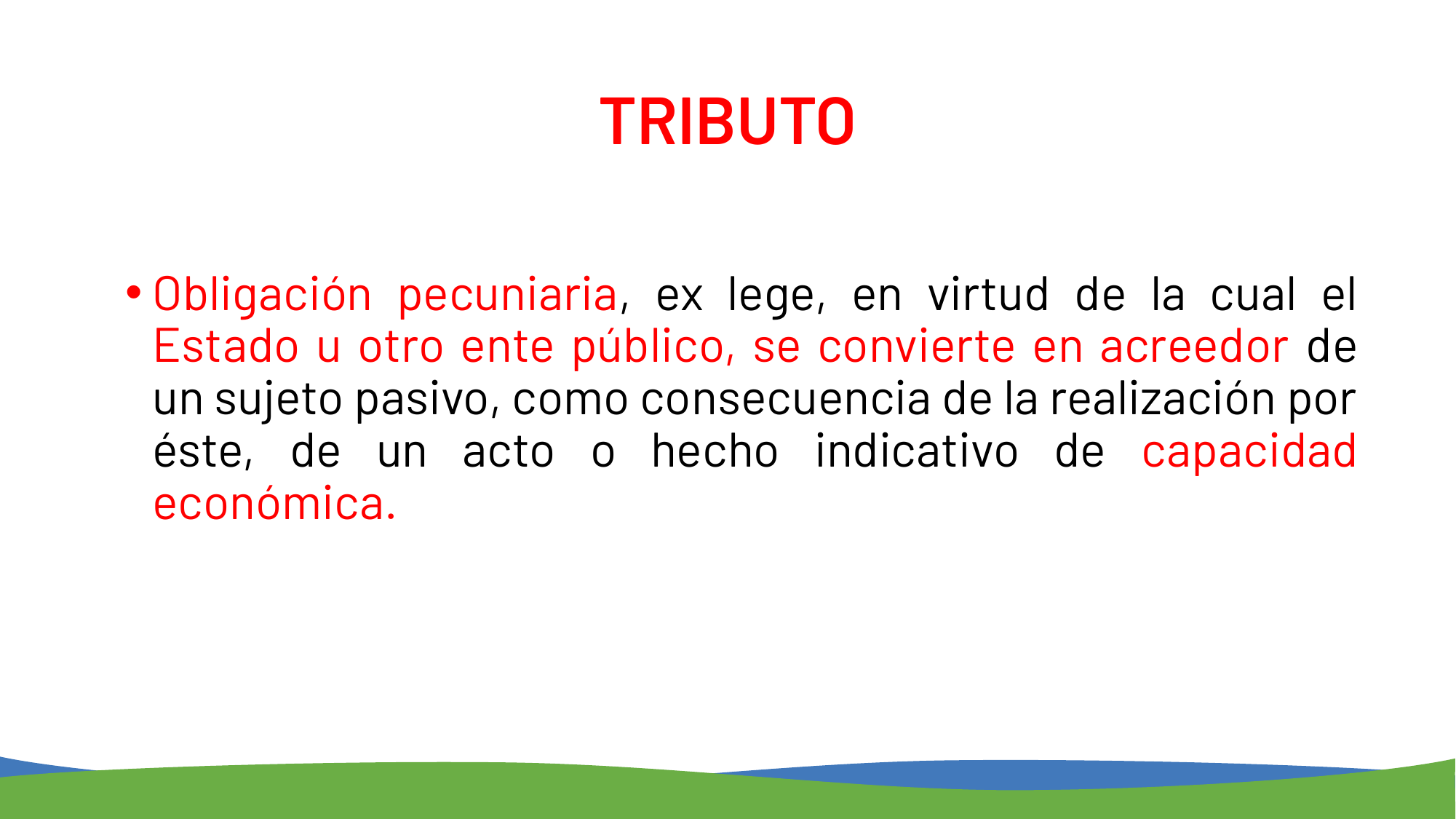

# TRIBUTO
Obligación pecuniaria, ex lege, en virtud de la cual el Estado u otro ente público, se convierte en acreedor de un sujeto pasivo, como consecuencia de la realización por éste, de un acto o hecho indicativo de capacidad económica.